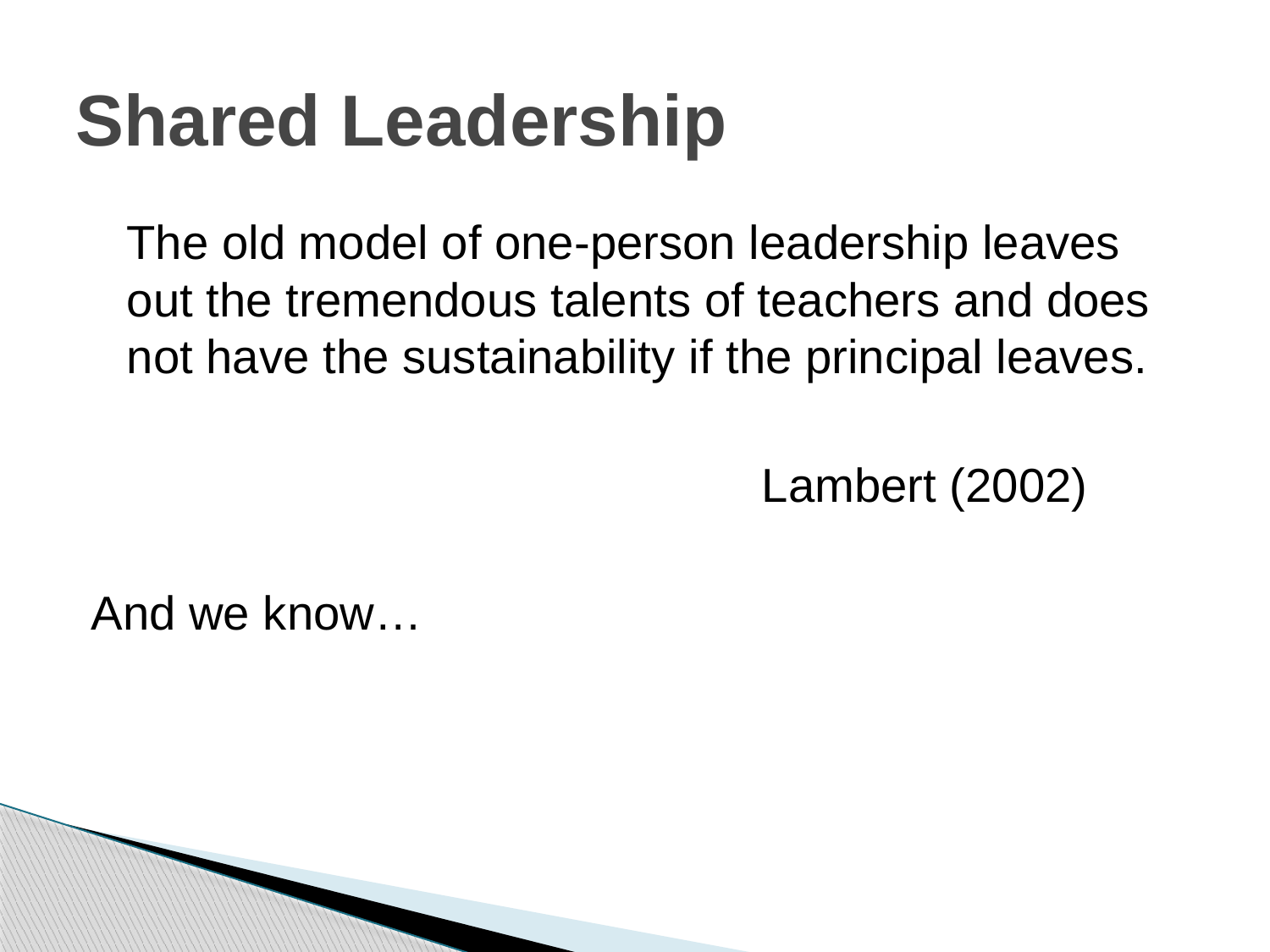

# Shared Leadership
	The old model of one-person leadership leaves out the tremendous talents of teachers and does not have the sustainability if the principal leaves.

						Lambert (2002)

And we know…